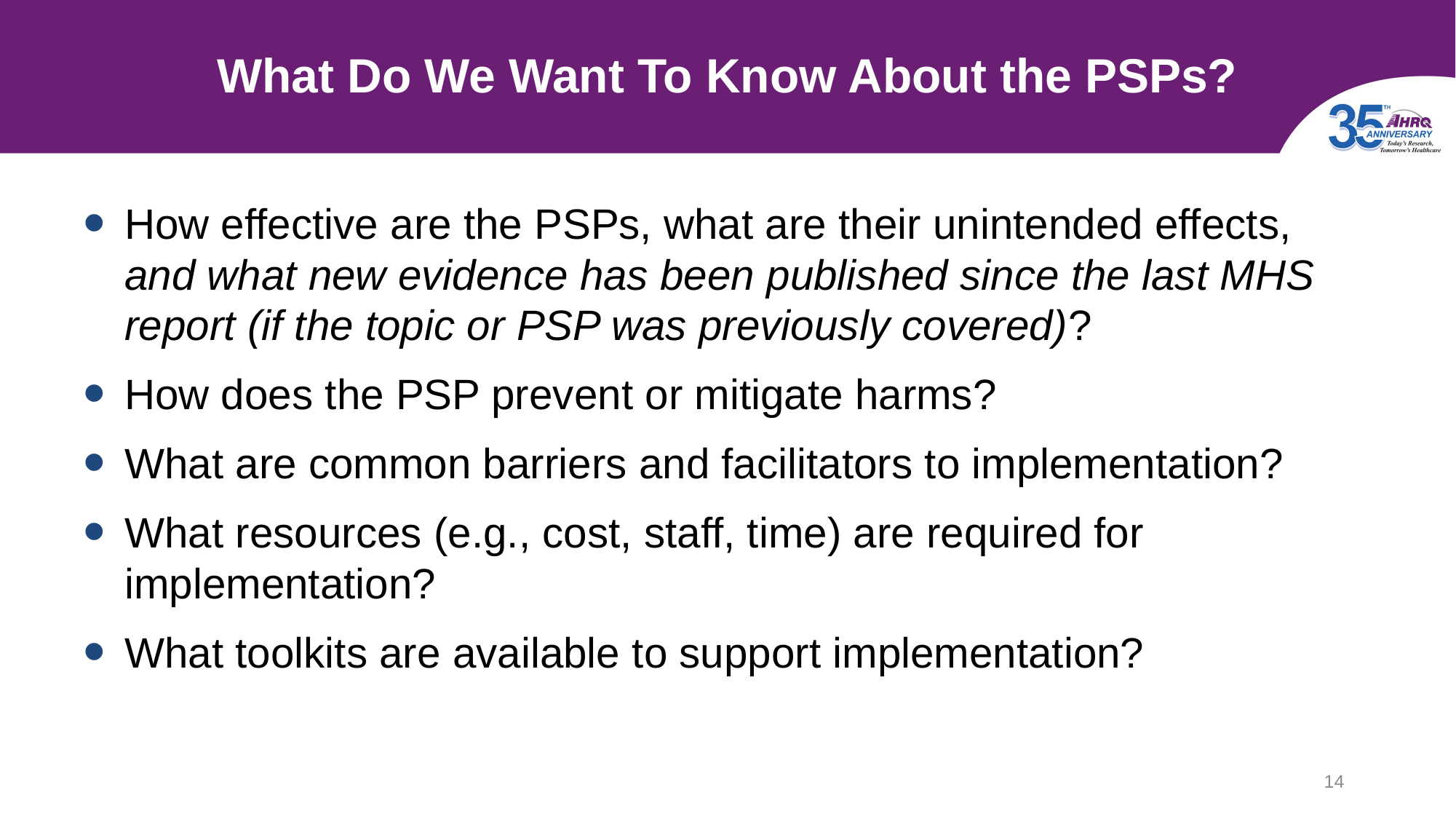

# What Do We Want To Know About the PSPs?
How effective are the PSPs, what are their unintended effects, and what new evidence has been published since the last MHS report (if the topic or PSP was previously covered)?
How does the PSP prevent or mitigate harms?
What are common barriers and facilitators to implementation?
What resources (e.g., cost, staff, time) are required for implementation?
What toolkits are available to support implementation?

14